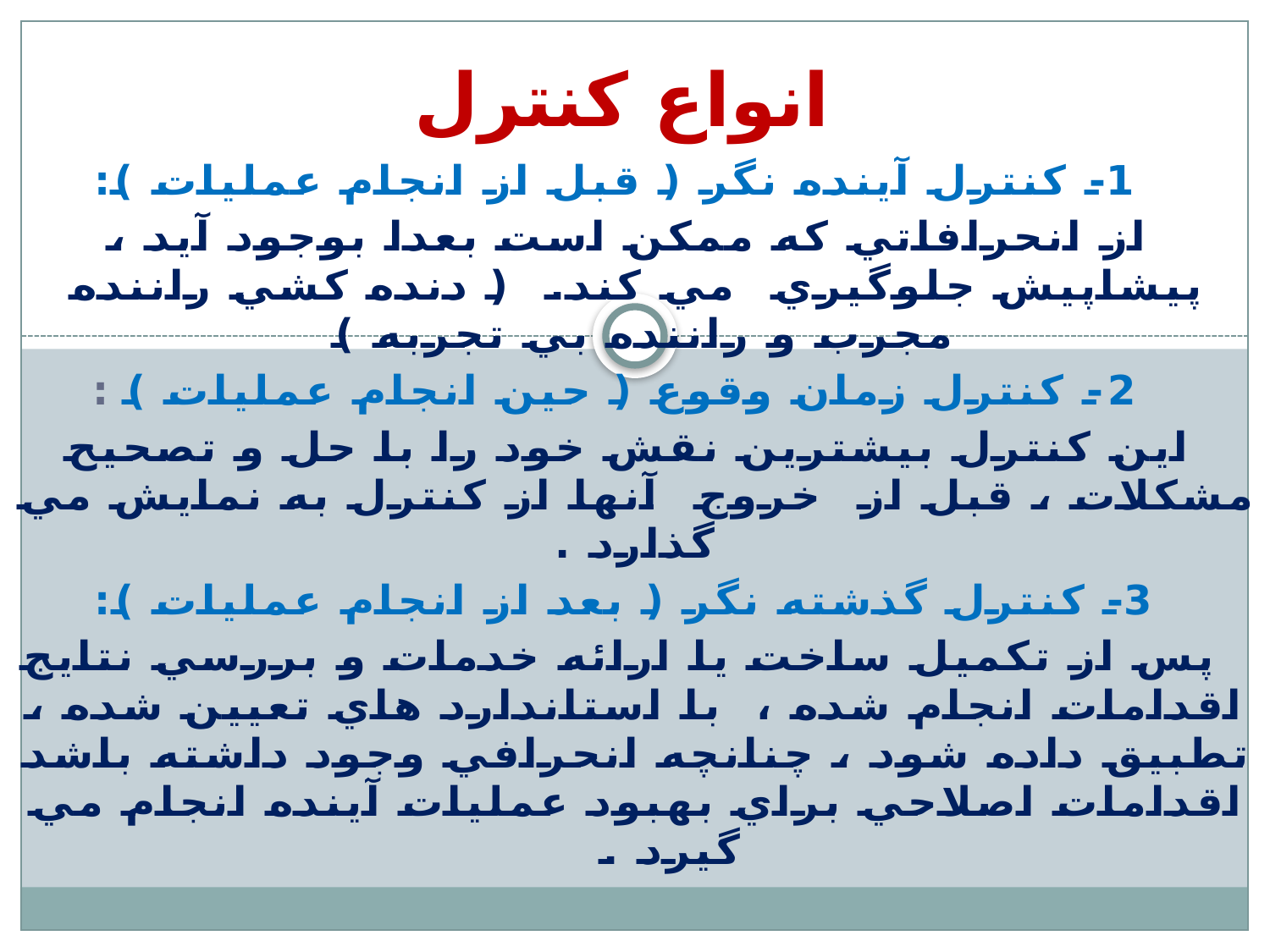

# انواع كنترل
  1- كنترل آينده نگر ( قبل از انجام عمليات ):
 از انحرافاتي كه ممكن است بعدا بوجود آيد ، پيشاپيش جلوگيري  مي كند.  ( دنده كشي راننده مجرب و راننده بي تجربه )
  2- كنترل زمان وقوع ( حين انجام عمليات ) :
 اين كنترل بيشترين نقش خود را با حل و تصحيح مشكلات ، قبل از  خروج  آنها از كنترل به نمايش مي گذارد .
 3- كنترل گذشته نگر ( بعد از انجام عمليات ):
  پس از تكميل ساخت يا ارائه خدمات و بررسي نتايج اقدامات انجام شده ،  با استاندارد هاي تعيين شده ، تطبيق داده شود ، چنانچه انحرافي وجود داشته باشد اقدامات اصلاحي براي بهبود عمليات آينده انجام مي گيرد .